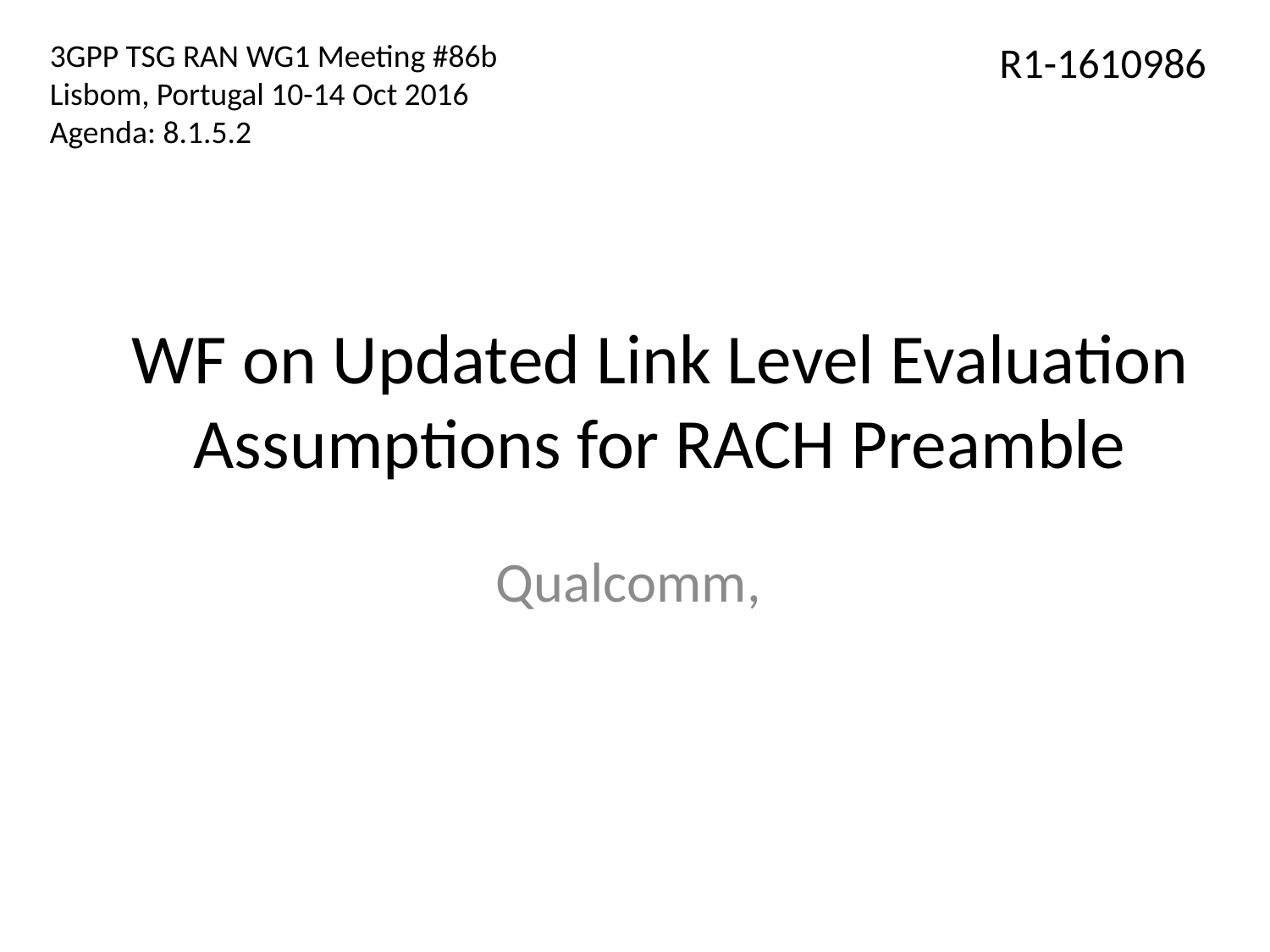

3GPP TSG RAN WG1 Meeting #86b
Lisbom, Portugal 10-14 Oct 2016
Agenda: 8.1.5.2
R1-1610986
# WF on Updated Link Level Evaluation Assumptions for RACH Preamble
Qualcomm,